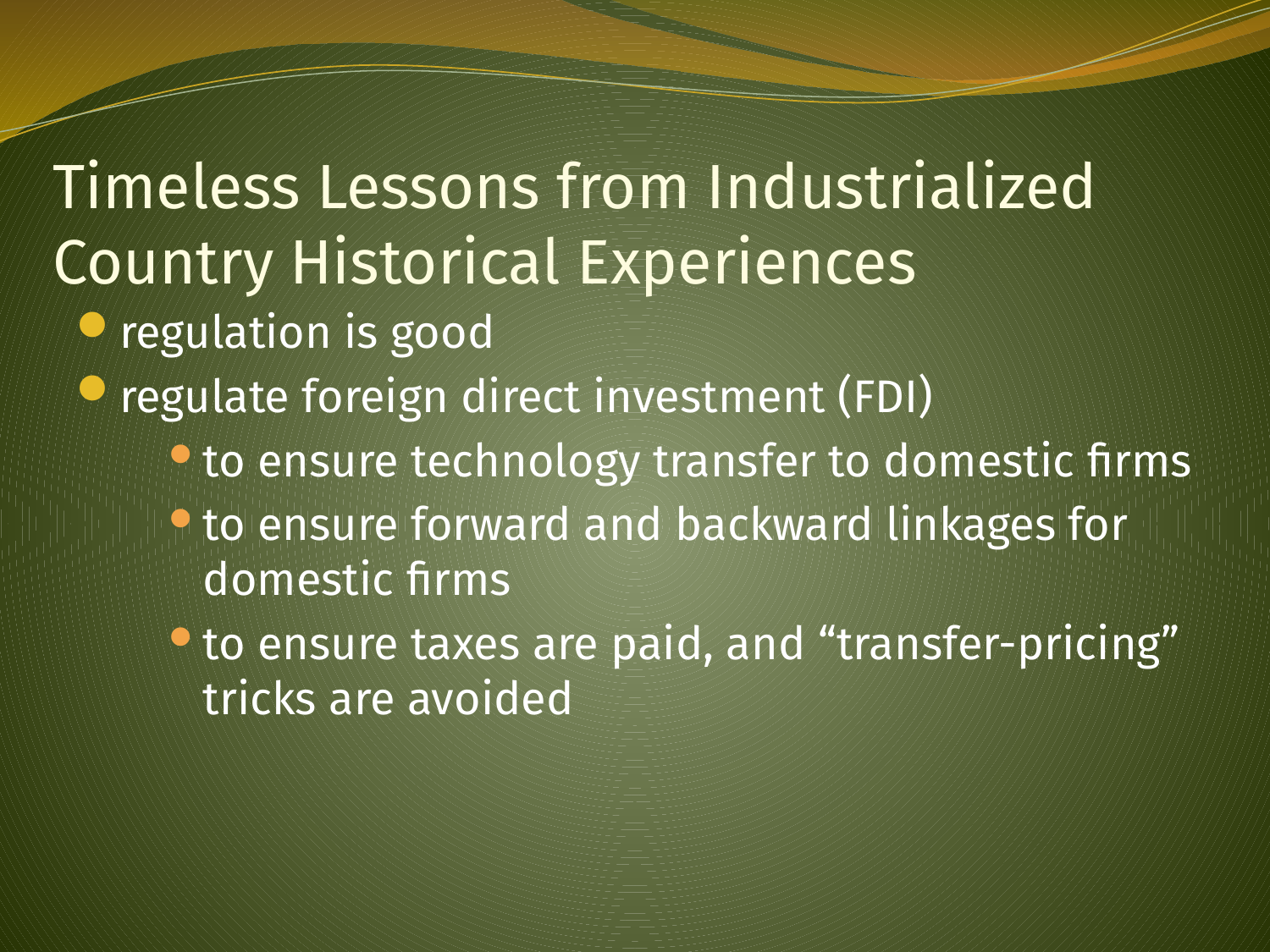

# Timeless Lessons from Industrialized Country Historical Experiences
regulation is good
regulate foreign direct investment (FDI)
to ensure technology transfer to domestic firms
to ensure forward and backward linkages for domestic firms
to ensure taxes are paid, and “transfer-pricing” tricks are avoided